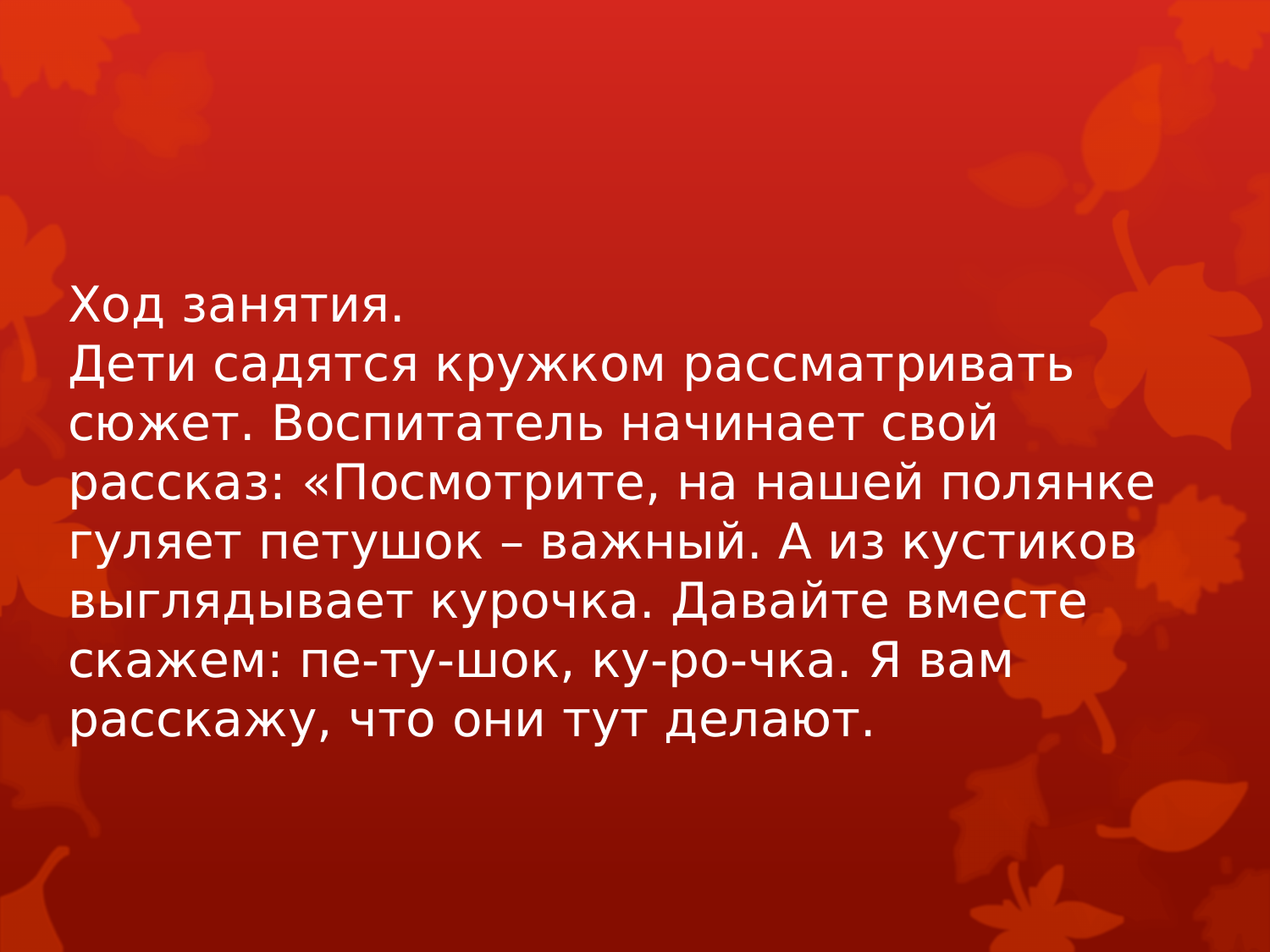

# Ход занятия. Дети садятся кружком рассматривать сюжет. Воспитатель начинает свой рассказ: «Посмотрите, на нашей полянке гуляет петушок – важный. А из кустиков выглядывает курочка. Давайте вместе скажем: пе-ту-шок, ку-ро-чка. Я вам расскажу, что они тут делают.